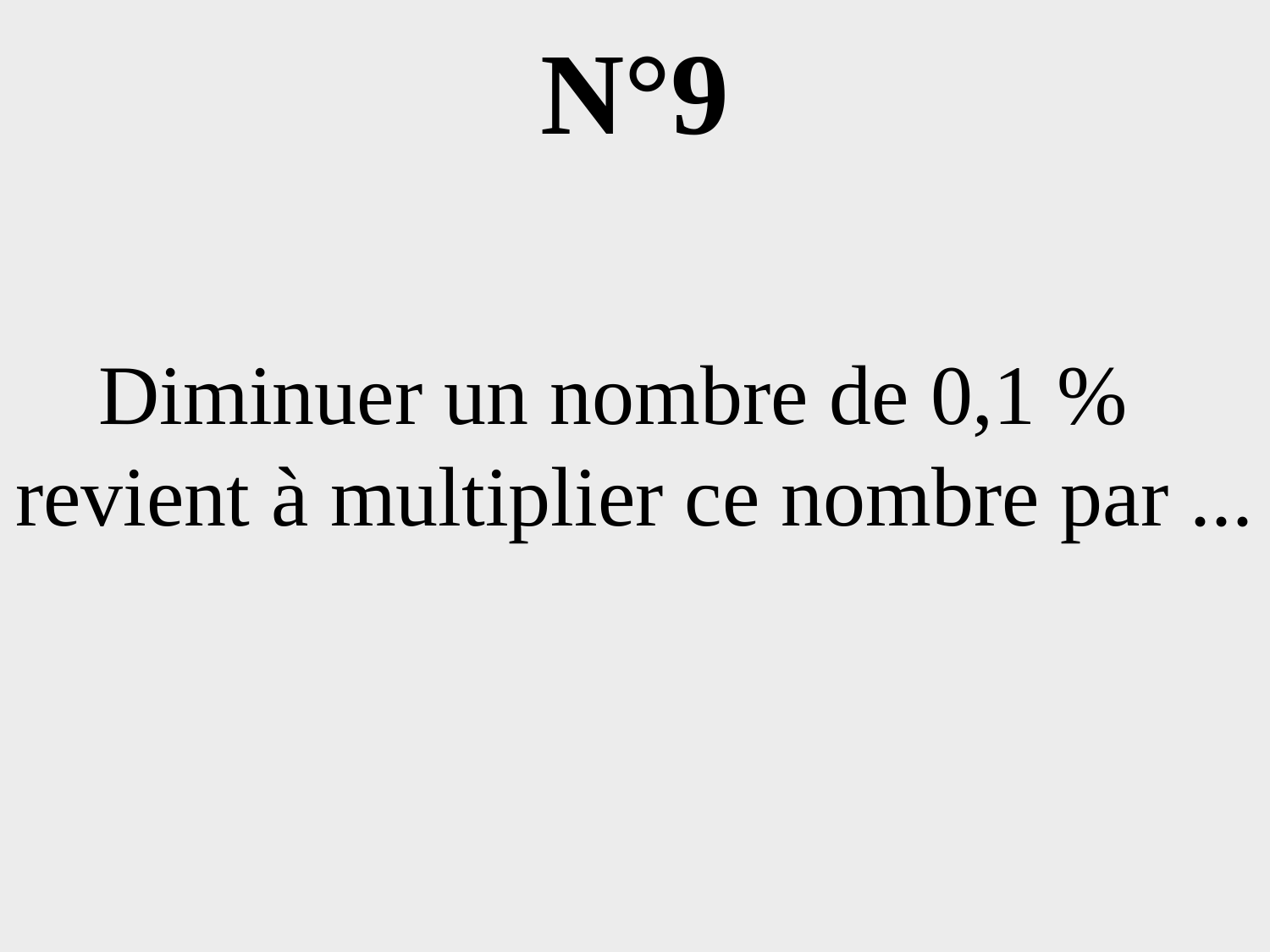

# N°9
Diminuer un nombre de 0,1 %
revient à multiplier ce nombre par ...